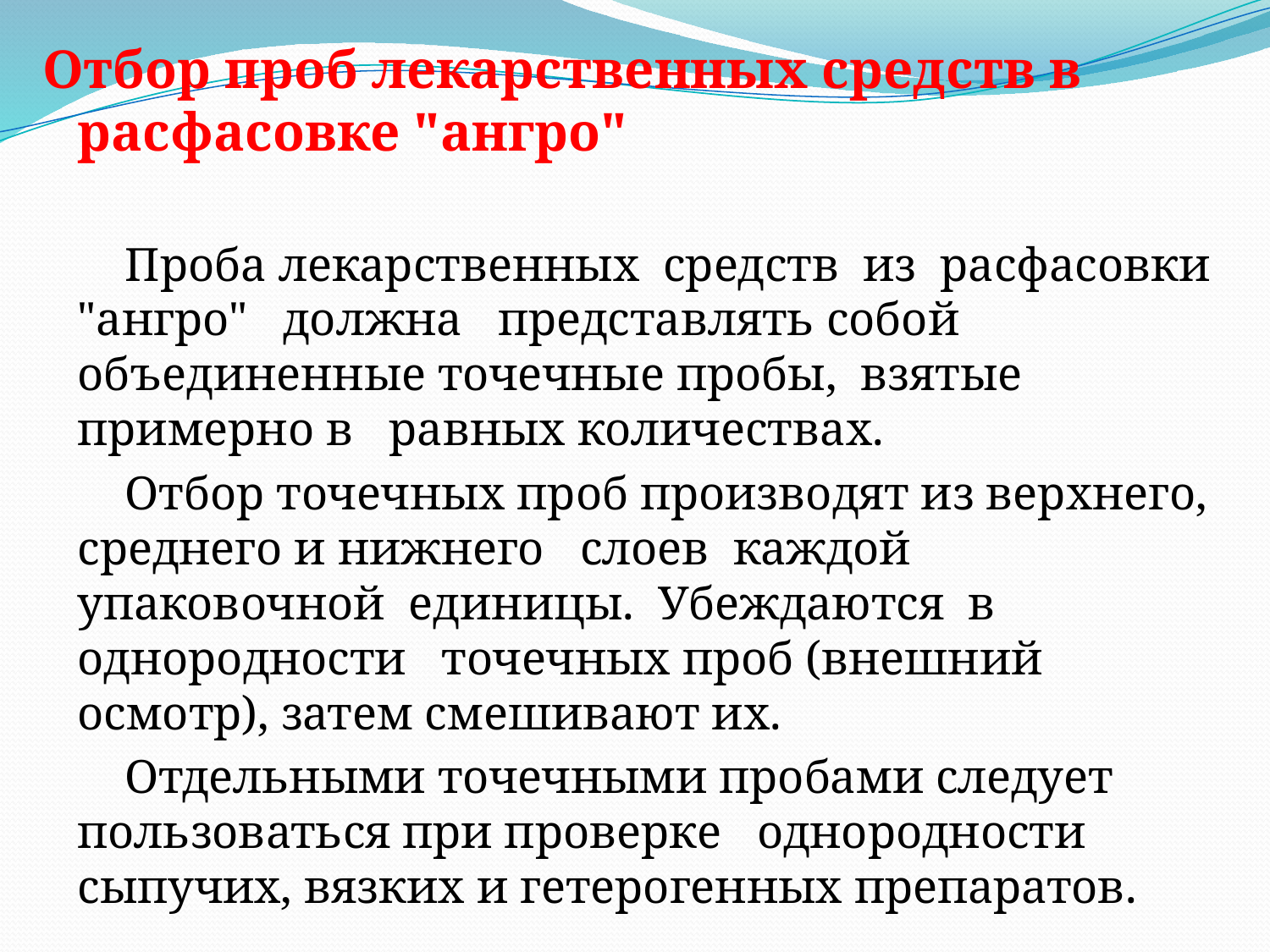

Отбор проб лекарственных средств в расфасовке "ангро"

       Проба лекарственных  средств  из  расфасовки  "ангро"   должна   представлять собой объединенные точечные пробы,  взятые примерно в   равных количествах.
       Отбор точечных проб производят из верхнего, среднего и нижнего   слоев  каждой  упаковочной  единицы.  Убеждаются  в   однородности   точечных проб (внешний осмотр), затем смешивают их.
       Отдельными точечными пробами следует пользоваться при проверке   однородности сыпучих, вязких и гетерогенных препаратов.

#